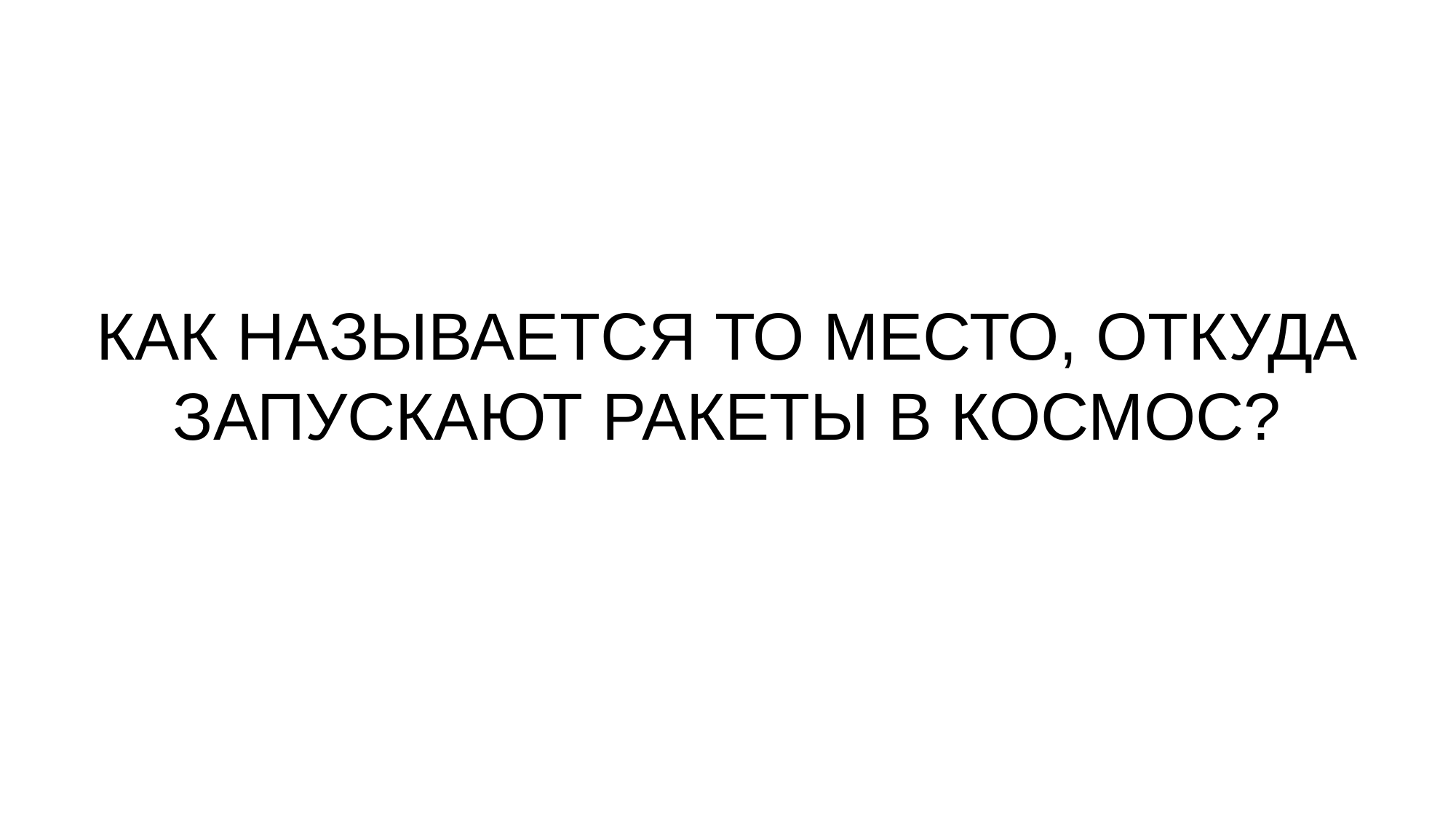

# КАК НАЗЫВАЕТСЯ ТО МЕСТО, ОТКУДА ЗАПУСКАЮТ РАКЕТЫ В КОСМОС?